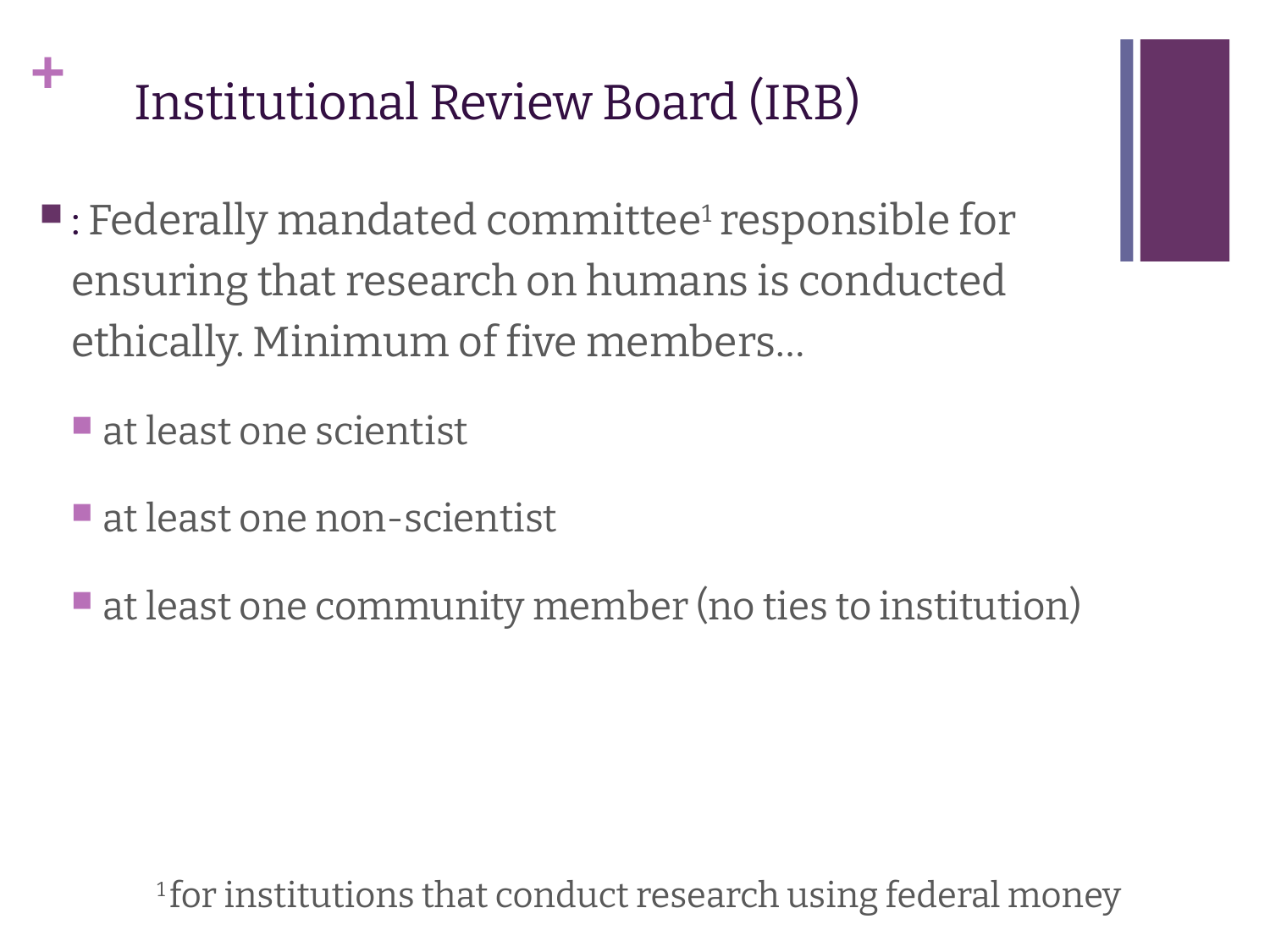

# Institutional Review Board (IRB)
: Federally mandated committee1 responsible for ensuring that research on humans is conducted ethically. Minimum of five members…
at least one scientist
at least one non-scientist
at least one community member (no ties to institution)

1 for institutions that conduct research using federal money